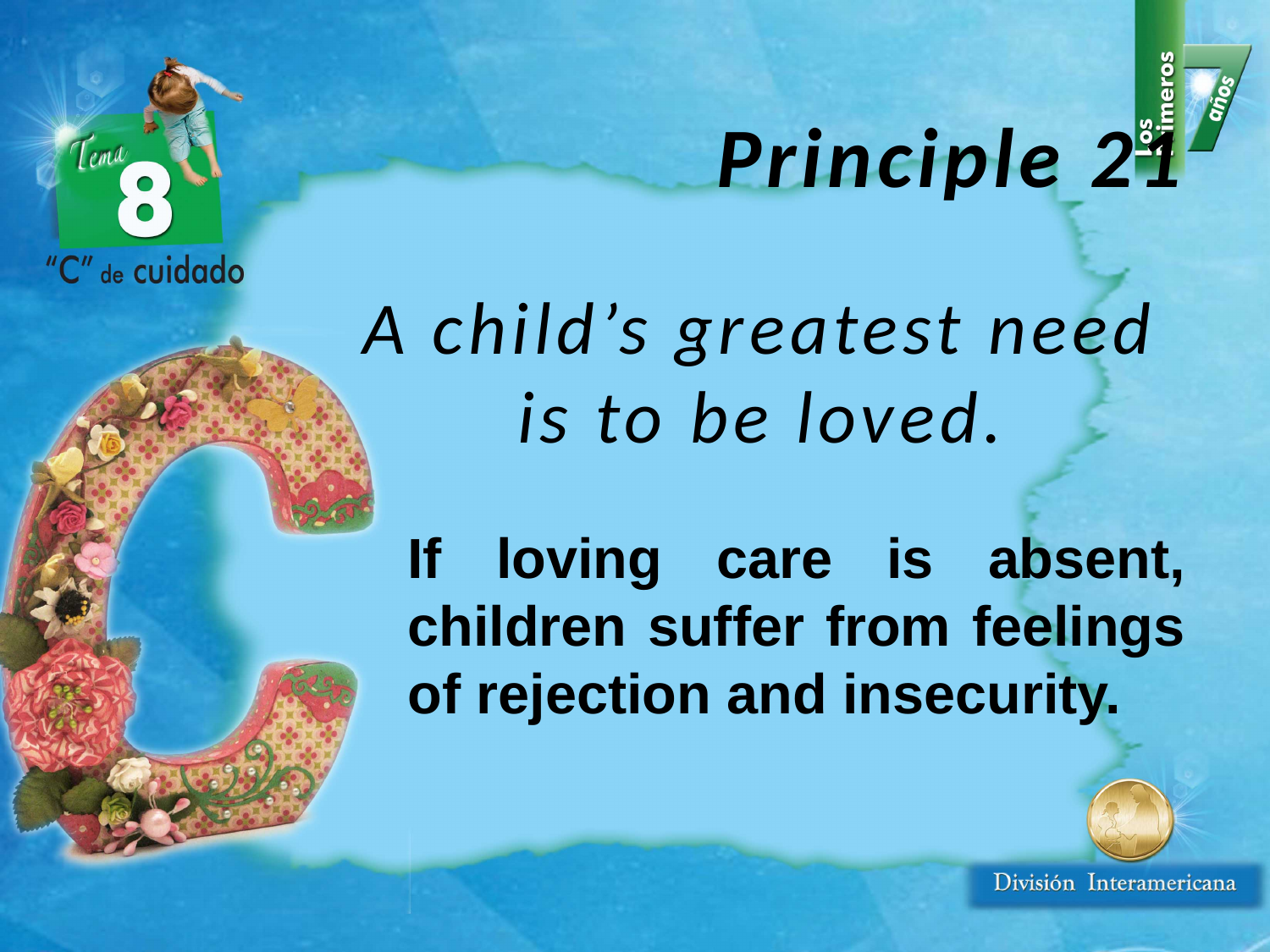

Principle 21

A child’s greatest need is to be loved.
If loving care is absent, children suffer from feelings of rejection and insecurity.